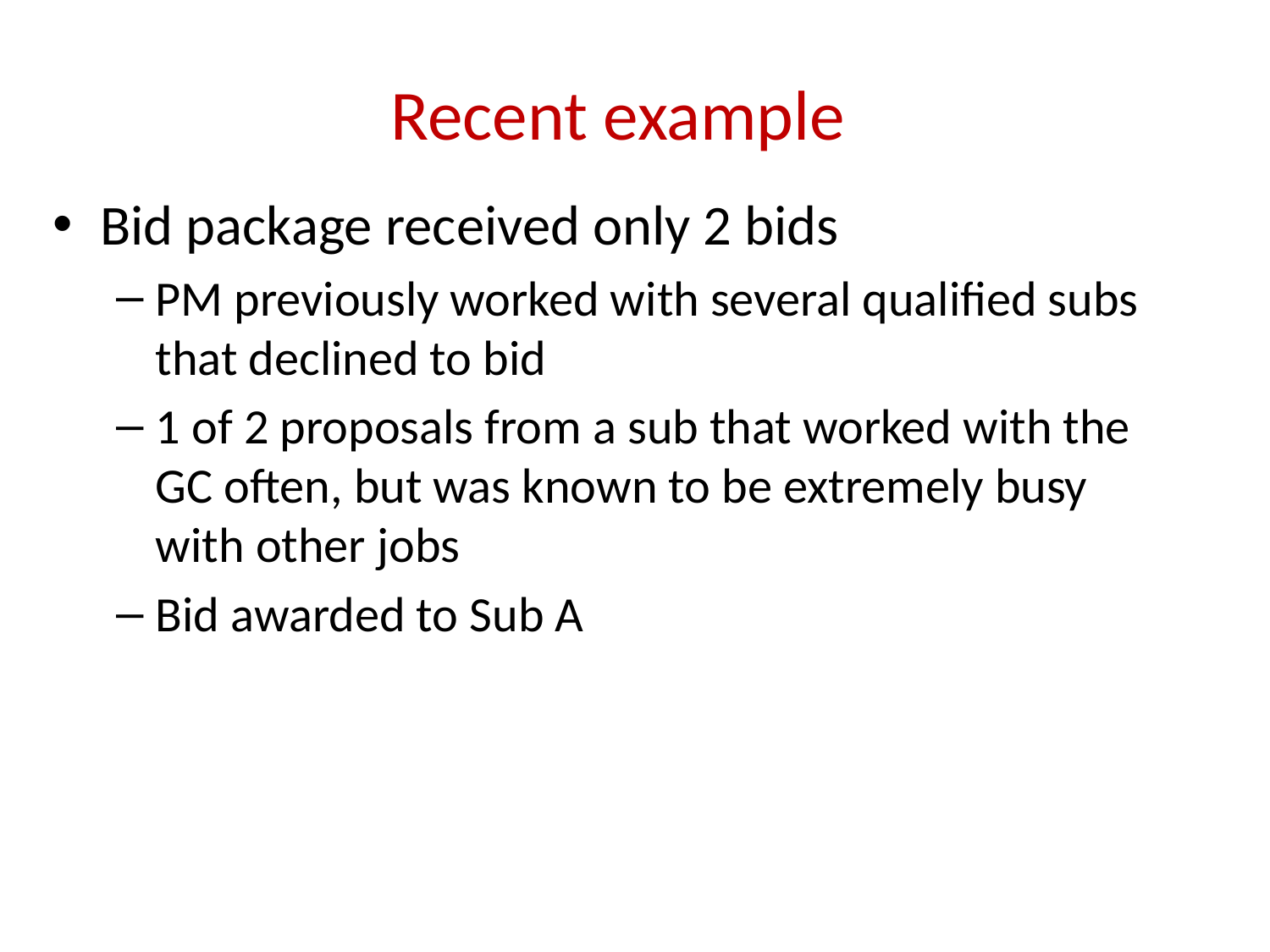

# Recent example
Bid package received only 2 bids
PM previously worked with several qualified subs that declined to bid
1 of 2 proposals from a sub that worked with the GC often, but was known to be extremely busy with other jobs
Bid awarded to Sub A